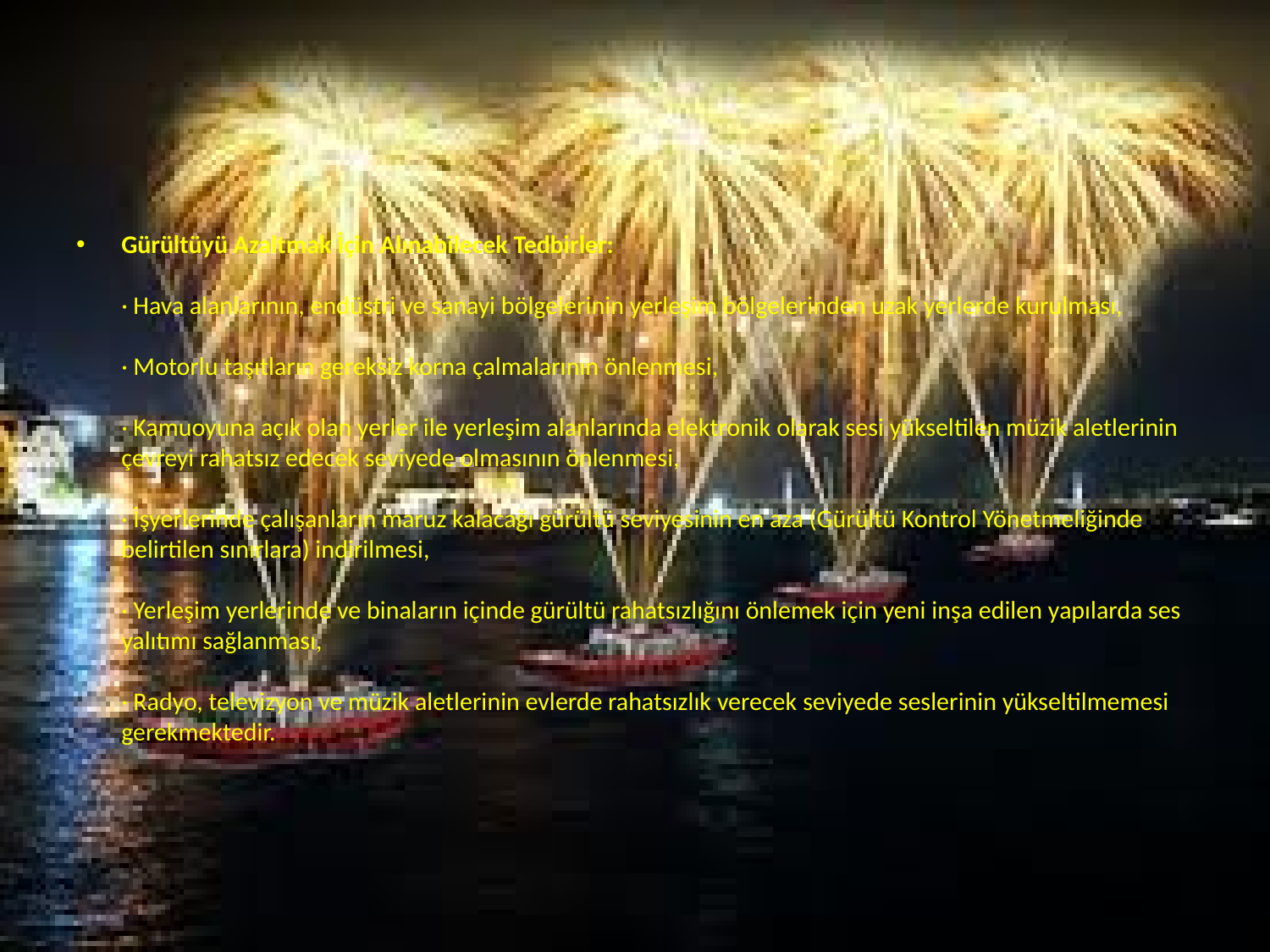

#
Gürültüyü Azaltmak İçin Alınabilecek Tedbirler:
· Hava alanlarının, endüstri ve sanayi bölgelerinin yerleşim bölgelerinden uzak yerlerde kurulması,
· Motorlu taşıtların gereksiz korna çalmalarının önlenmesi,
· Kamuoyuna açık olan yerler ile yerleşim alanlarında elektronik olarak sesi yükseltilen müzik aletlerinin çevreyi rahatsız edecek seviyede olmasının önlenmesi,
· İşyerlerinde çalışanların maruz kalacağı gürültü seviyesinin en aza (Gürültü Kontrol Yönetmeliğinde belirtilen sınırlara) indirilmesi,
· Yerleşim yerlerinde ve binaların içinde gürültü rahatsızlığını önlemek için yeni inşa edilen yapılarda ses yalıtımı sağlanması,
· Radyo, televizyon ve müzik aletlerinin evlerde rahatsızlık verecek seviyede seslerinin yükseltilmemesi gerekmektedir.